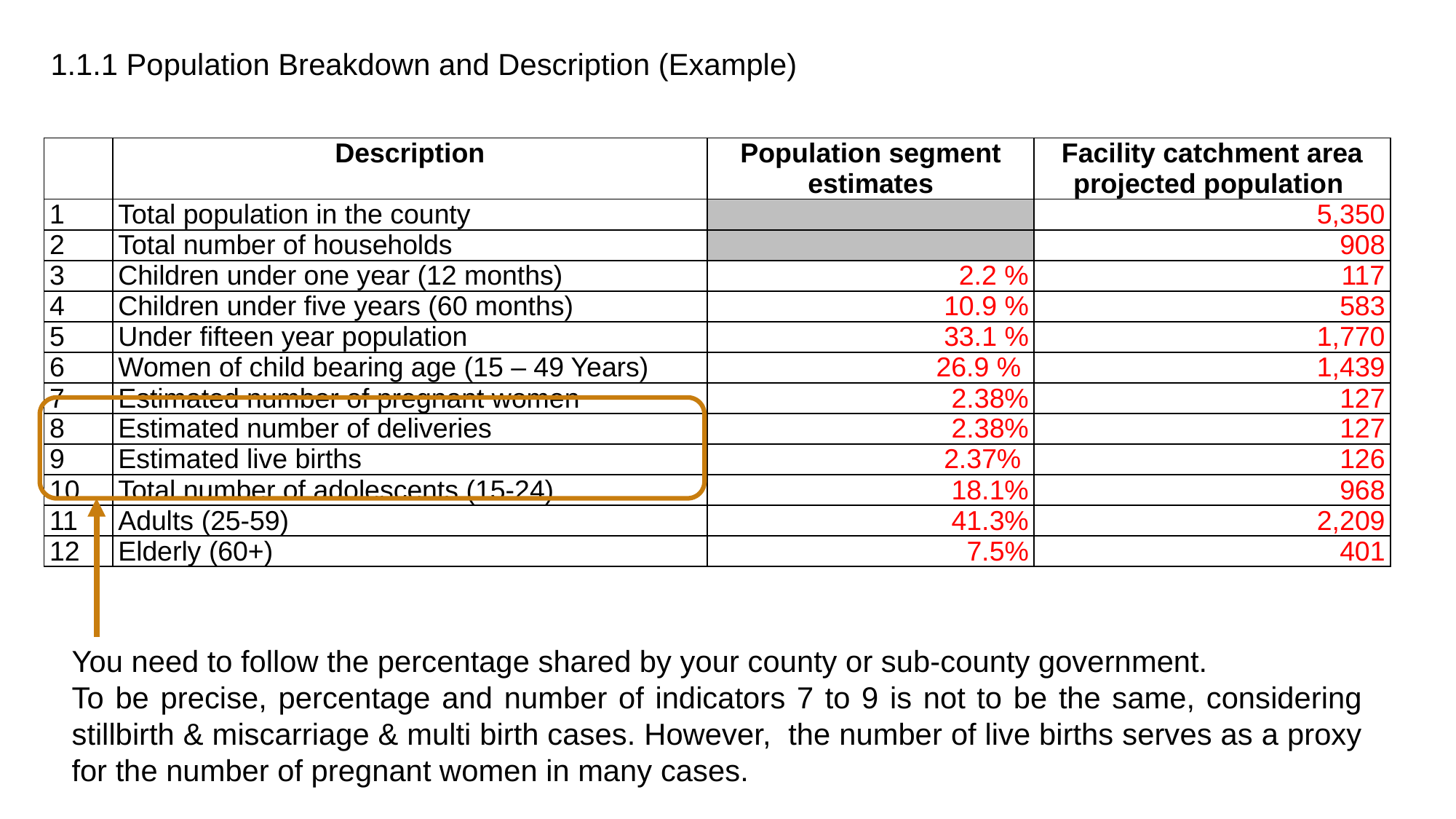

| 1.1.1 Population Breakdown and Description (Example) |
| --- |
|  | Description | Population segment estimates | Facility catchment area projected population |
| --- | --- | --- | --- |
| 1 | Total population in the county |  | 5,350 |
| 2 | Total number of households |  | 908 |
| 3 | Children under one year (12 months) | 2.2 % | 117 |
| 4 | Children under five years (60 months) | 10.9 % | 583 |
| 5 | Under fifteen year population | 33.1 % | 1,770 |
| 6 | Women of child bearing age (15 – 49 Years) | 26.9 % | 1,439 |
| 7 | Estimated number of pregnant women | 2.38% | 127 |
| 8 | Estimated number of deliveries | 2.38% | 127 |
| 9 | Estimated live births | 2.37% | 126 |
| 10 | Total number of adolescents (15-24) | 18.1% | 968 |
| 11 | Adults (25-59) | 41.3% | 2,209 |
| 12 | Elderly (60+) | 7.5% | 401 |

You need to follow the percentage shared by your county or sub-county government.
To be precise, percentage and number of indicators 7 to 9 is not to be the same, considering stillbirth & miscarriage & multi birth cases. However,  the number of live births serves as a proxy for the number of pregnant women in many cases.